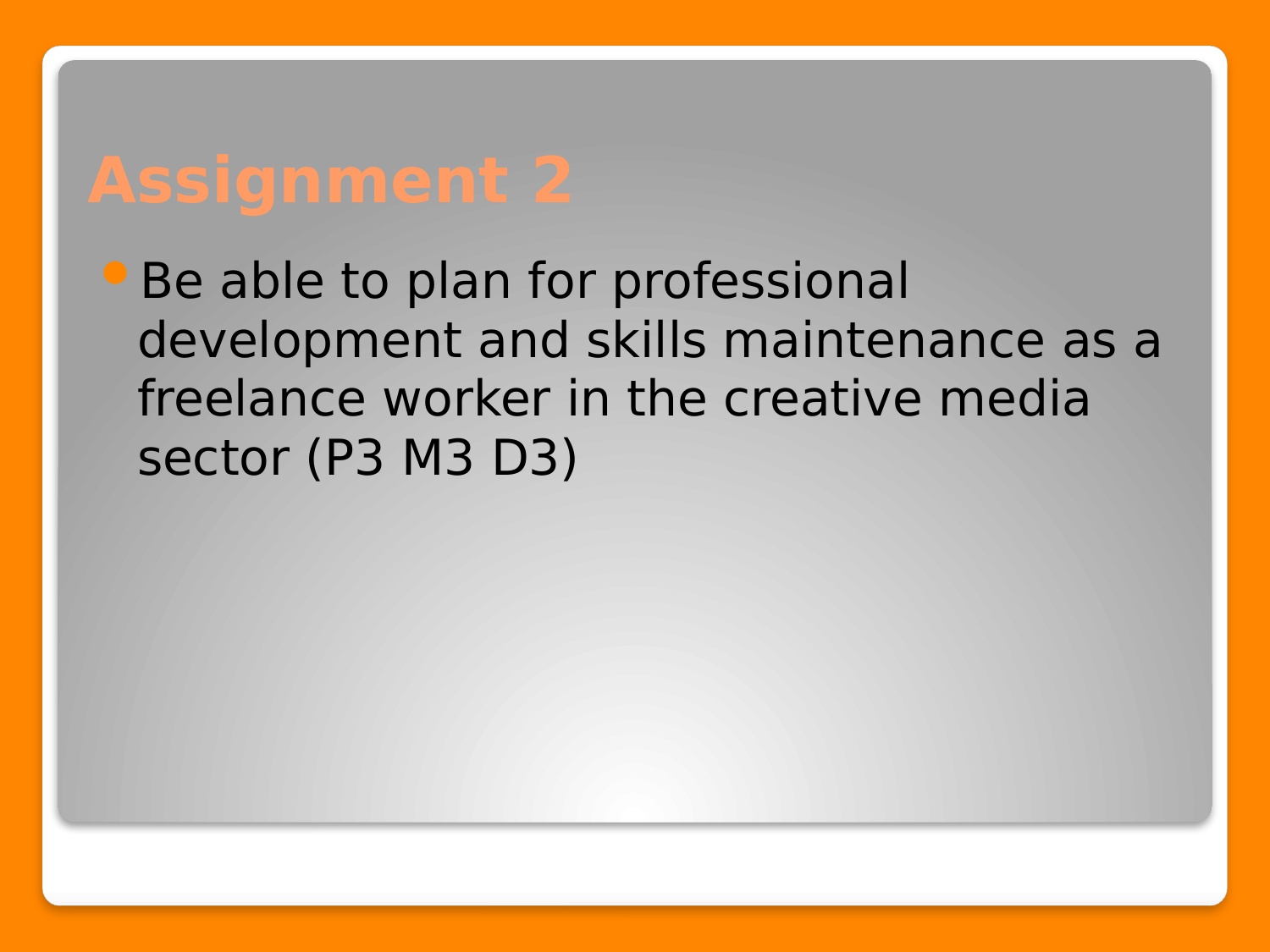

# Assignment 2
Be able to plan for professional development and skills maintenance as a freelance worker in the creative media sector (P3 M3 D3)